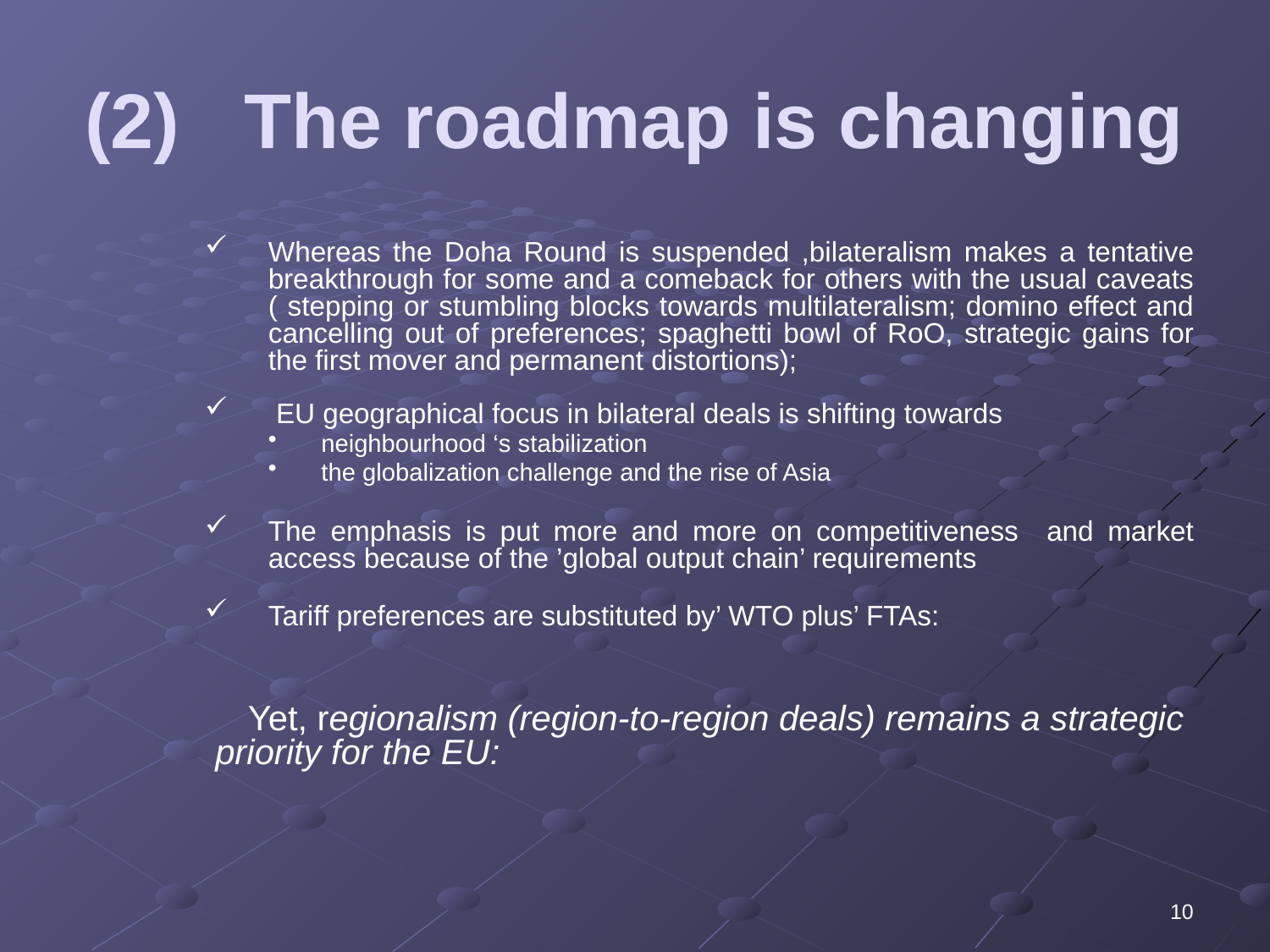

# (2)   The roadmap is changing

Whereas the Doha Round is suspended ,bilateralism makes a tentative breakthrough for some and a comeback for others with the usual caveats ( stepping or stumbling blocks towards multilateralism; domino effect and cancelling out of preferences; spaghetti bowl of RoO, strategic gains for the first mover and permanent distortions);

 EU geographical focus in bilateral deals is shifting towards
neighbourhood ‘s stabilization
the globalization challenge and the rise of Asia

The emphasis is put more and more on competitiveness  and market access because of the ’global output chain’ requirements

Tariff preferences are substituted by’ WTO plus’ FTAs:

            Yet, regionalism (region-to-region deals) remains a strategic priority for the EU:
10